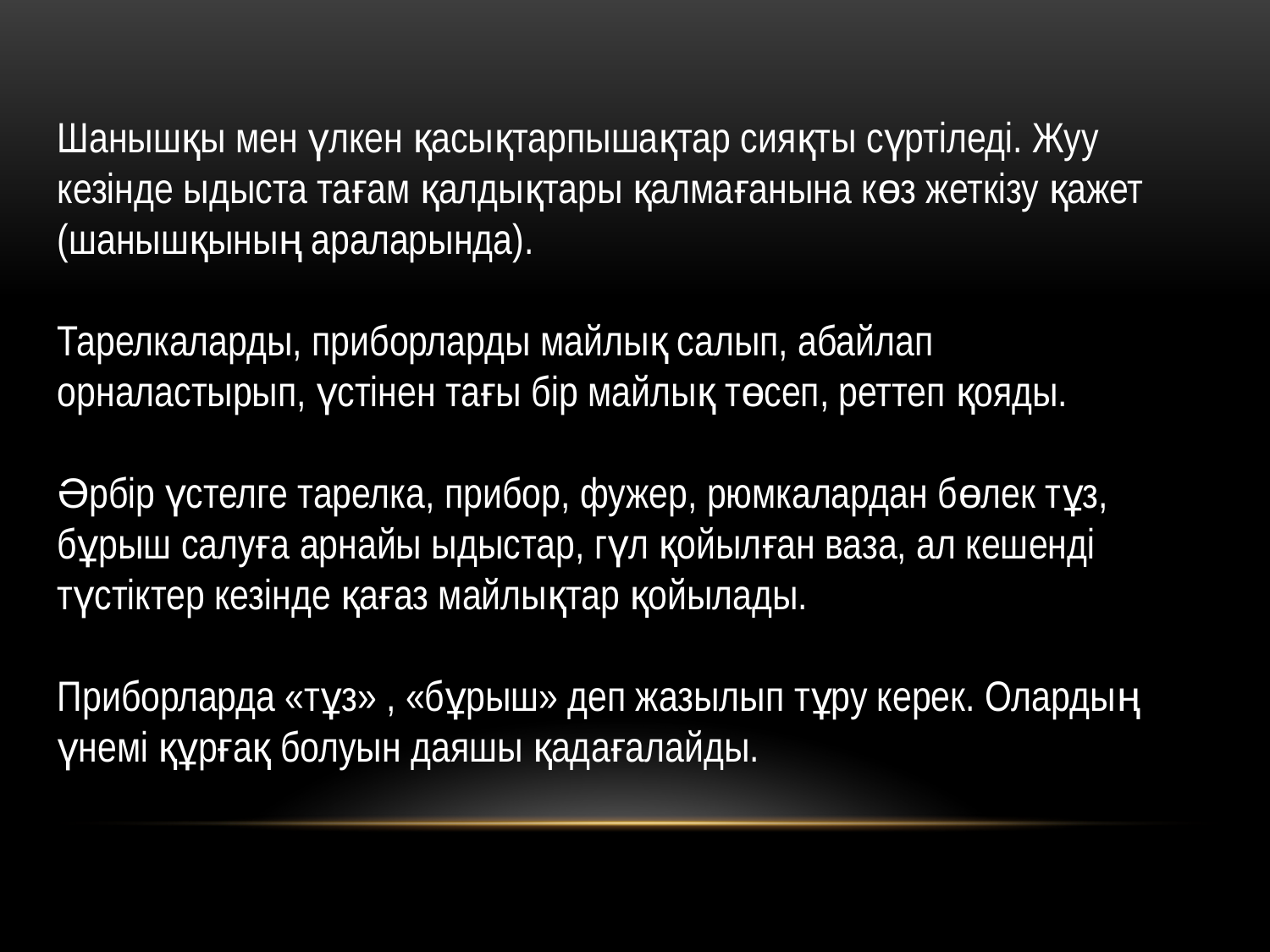

Шанышқы мен үлкен қасықтарпышақтар сияқты сүртіледі. Жуу кезінде ыдыста тағам қалдықтары қалмағанына көз жеткізу қажет (шанышқының араларында).

Тарелкаларды, приборларды майлық салып, абайлап орналастырып, үстінен тағы бір майлық төсеп, реттеп қояды.

Әрбір үстелге тарелка, прибор, фужер, рюмкалардан бөлек тұз, бұрыш салуға арнайы ыдыстар, гүл қойылған ваза, ал кешенді түстіктер кезінде қағаз майлықтар қойылады.

Приборларда «тұз» , «бұрыш» деп жазылып тұру керек. Олардың үнемі құрғақ болуын даяшы қадағалайды.